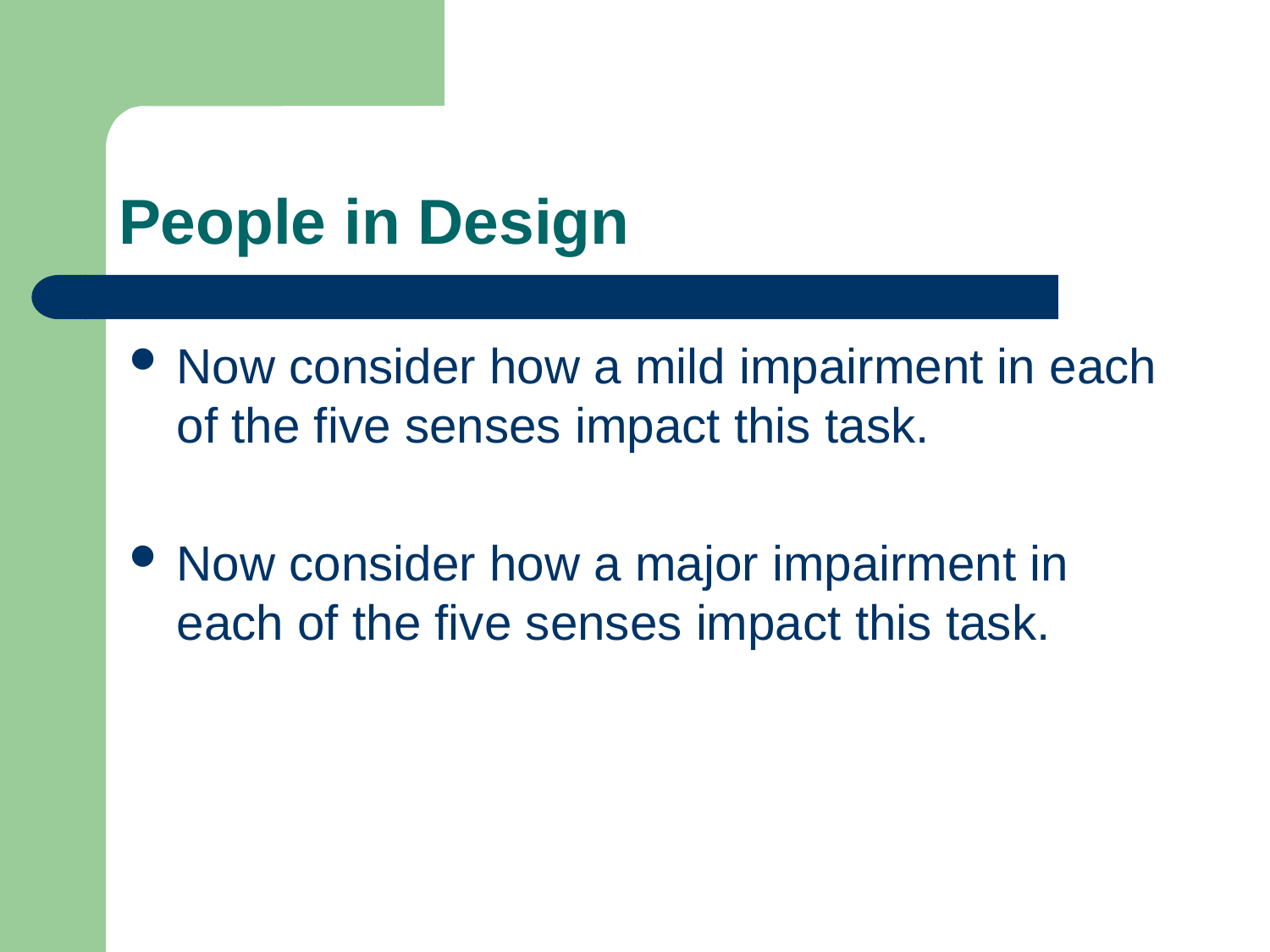

# People in Design
Now consider how a mild impairment in each of the five senses impact this task.

Now consider how a major impairment in each of the five senses impact this task.